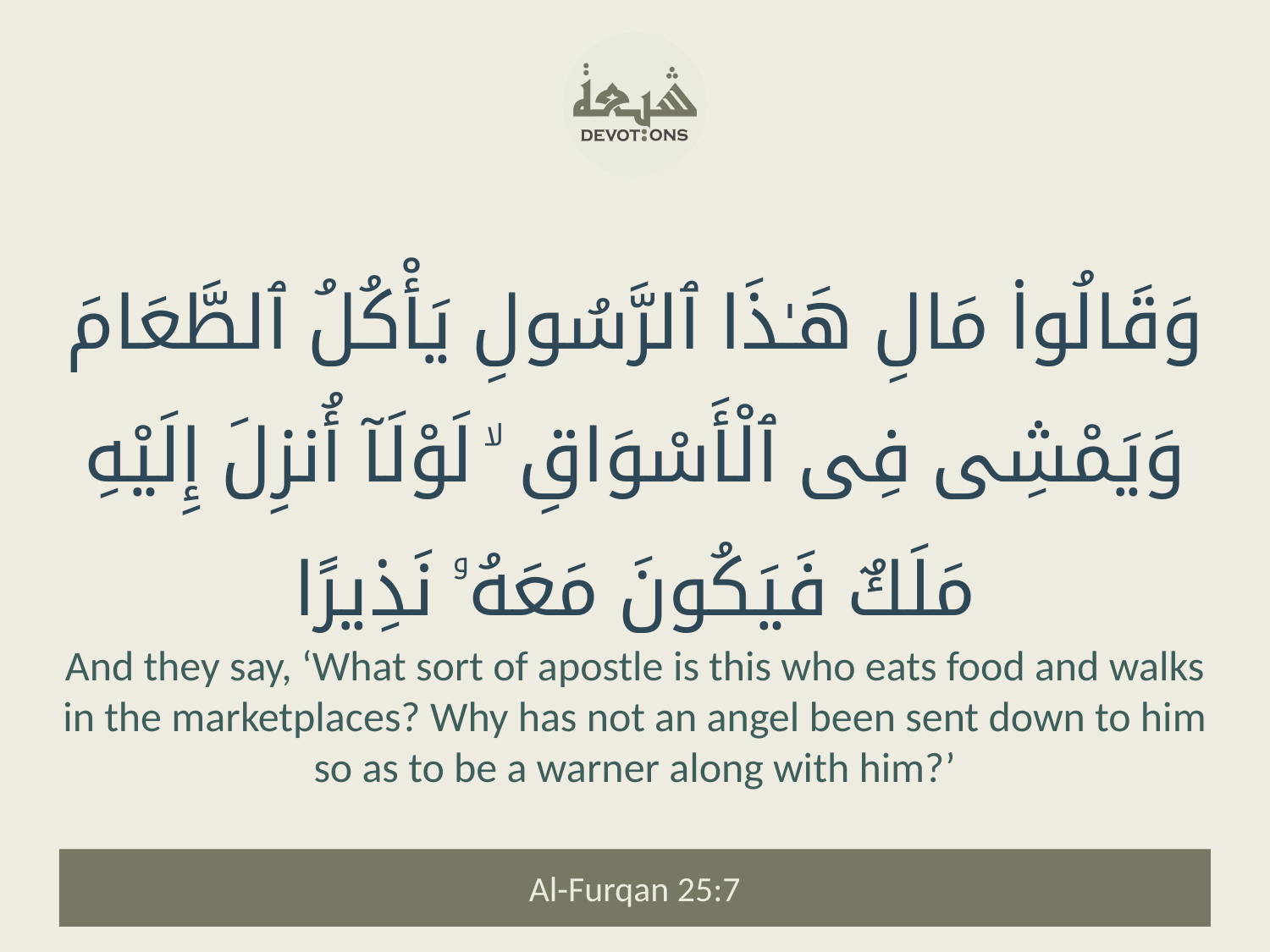

وَقَالُوا۟ مَالِ هَـٰذَا ٱلرَّسُولِ يَأْكُلُ ٱلطَّعَامَ وَيَمْشِى فِى ٱلْأَسْوَاقِ ۙ لَوْلَآ أُنزِلَ إِلَيْهِ مَلَكٌ فَيَكُونَ مَعَهُۥ نَذِيرًا
And they say, ‘What sort of apostle is this who eats food and walks in the marketplaces? Why has not an angel been sent down to him so as to be a warner along with him?’
Al-Furqan 25:7